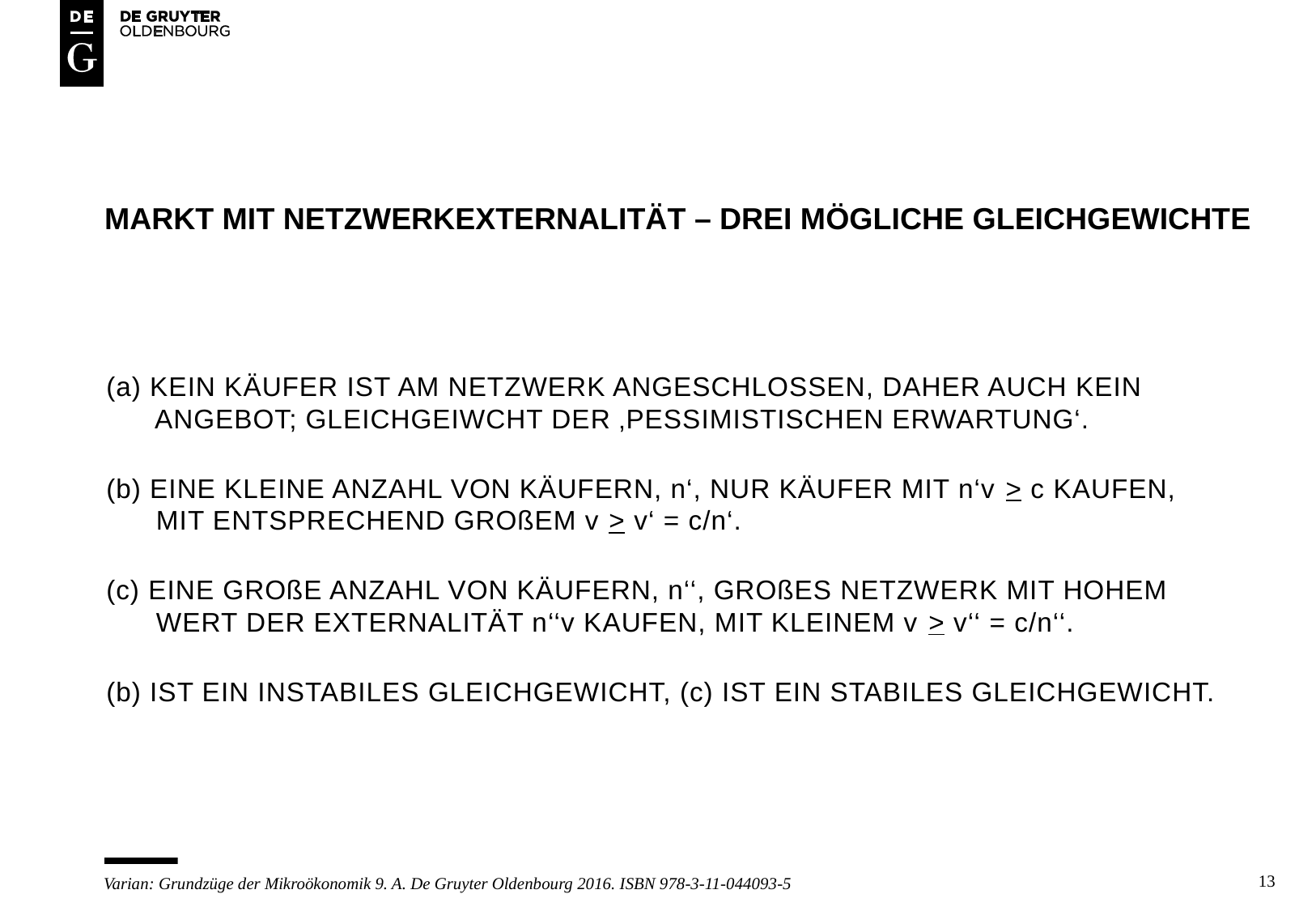

# MARKT MIT NETZWERKEXTERNALITÄT – DREI MÖGLICHE GLEICHGEWICHTE
(a) KEIN KÄUFER IST AM NETZWERK ANGESCHLOSSEN, DAHER AUCH KEIN
      ANGEBOT; GLEICHGEIWCHT DER ‚PESSIMISTISCHEN ERWARTUNG‘.
(b) EINE KLEINE ANZAHL VON KÄUFERN, n‘, NUR KÄUFER MIT n‘v > c KAUFEN,
      MIT ENTSPRECHEND GROßEM v > v‘ = c/n‘.
(c) EINE GROßE ANZAHL VON KÄUFERN, n‘‘, GROßES NETZWERK MIT HOHEM
      WERT DER EXTERNALITÄT n‘‘v KAUFEN, MIT KLEINEM v > v‘‘ = c/n‘‘.
(b) IST EIN INSTABILES GLEICHGEWICHT, (c) IST EIN STABILES GLEICHGEWICHT.

13
Varian: Grundzüge der Mikroökonomik 9. A. De Gruyter Oldenbourg 2016. ISBN 978-3-11-044093-5